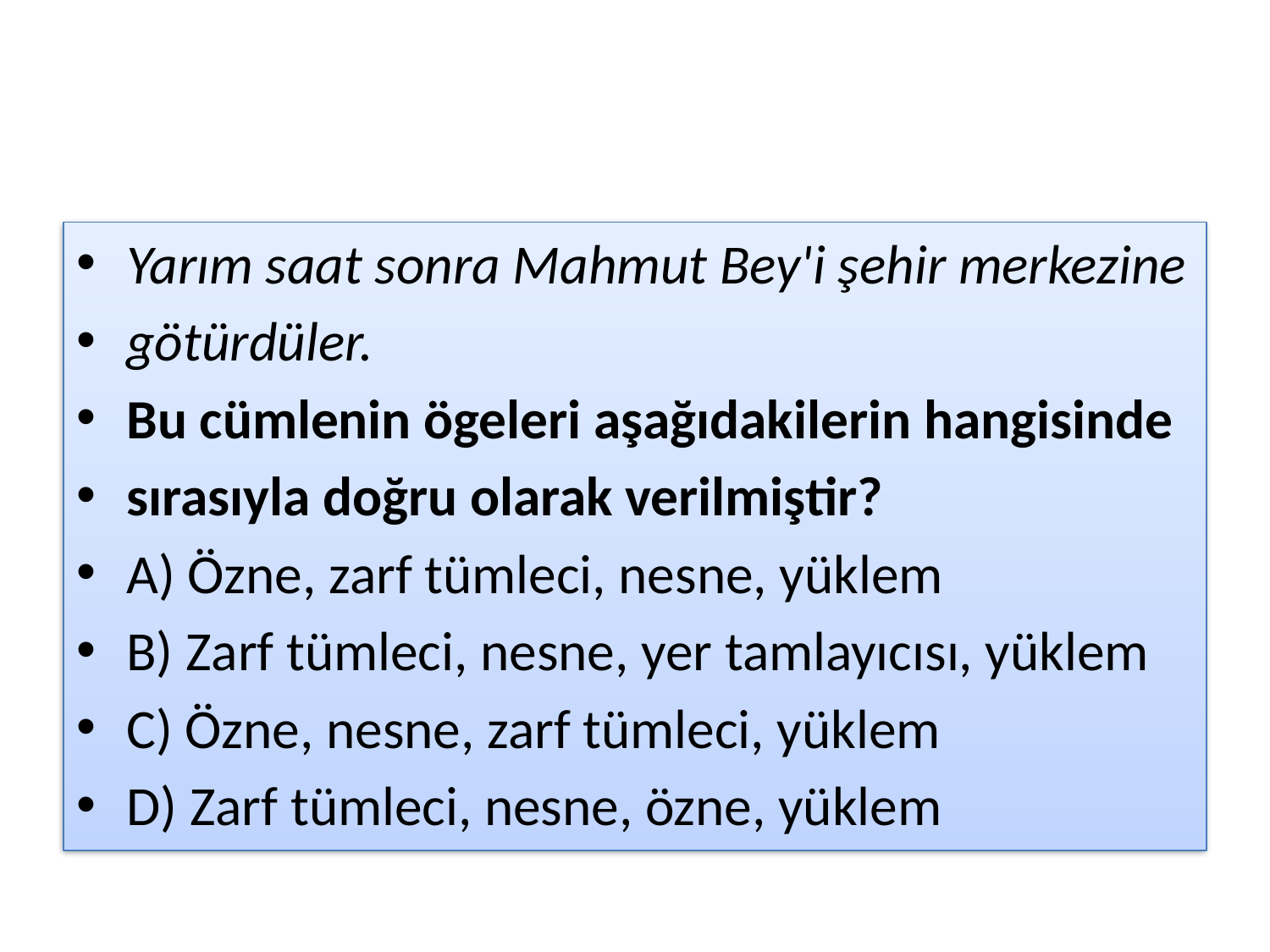

#
Yarım saat sonra Mahmut Bey'i şehir merkezine
götürdüler.
Bu cümlenin ögeleri aşağıdakilerin hangisinde
sırasıyla doğru olarak verilmiştir?
A) Özne, zarf tümleci, nesne, yüklem
B) Zarf tümleci, nesne, yer tamlayıcısı, yüklem
C) Özne, nesne, zarf tümleci, yüklem
D) Zarf tümleci, nesne, özne, yüklem